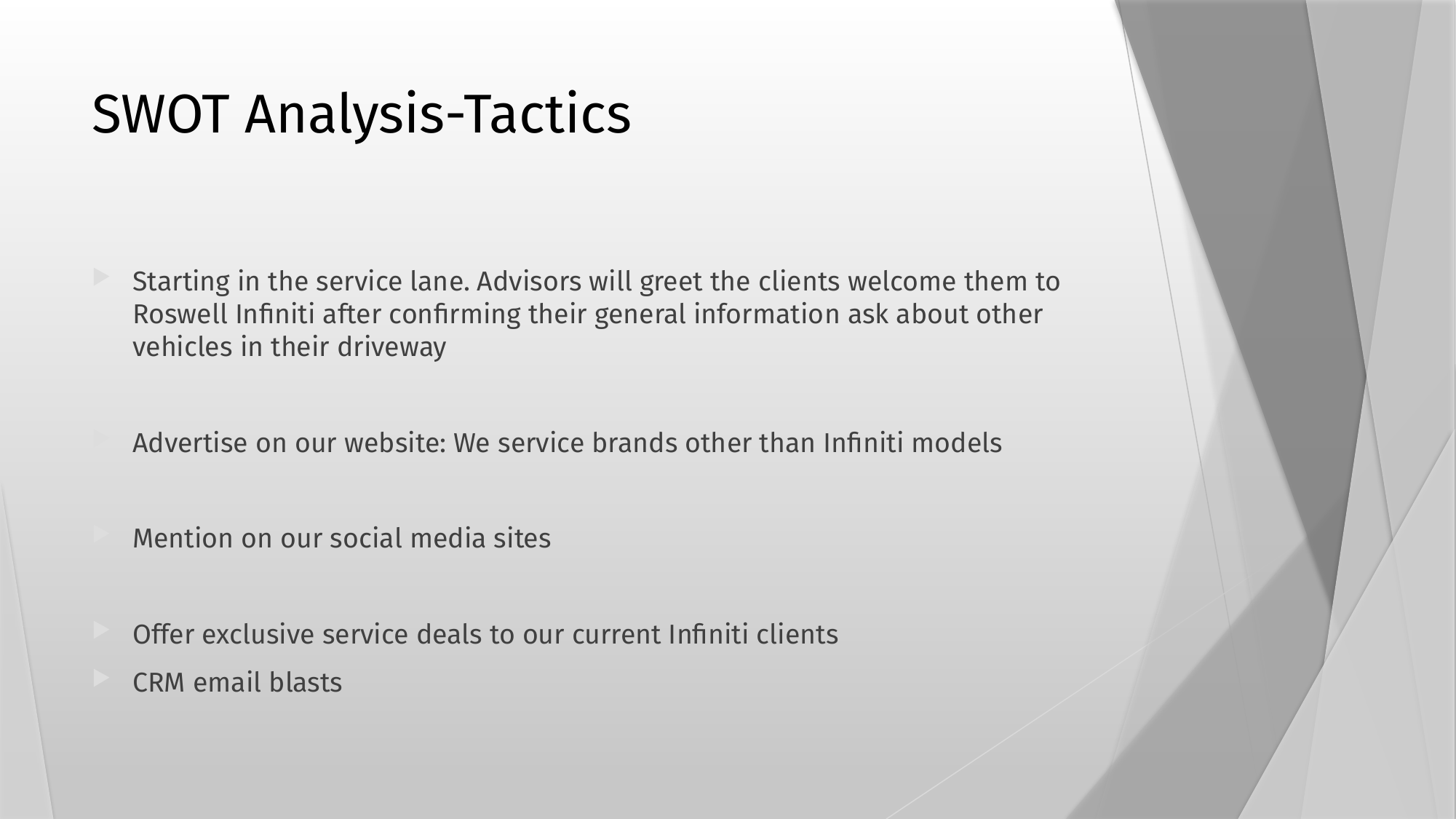

# SWOT Analysis-Tactics
Starting in the service lane. Advisors will greet the clients welcome them to  Roswell Infiniti after confirming their general information ask about other vehicles in their driveway

Advertise on our website: We service brands other than Infiniti models

Mention on our social media sites

Offer exclusive service deals to our current Infiniti clients
CRM email blasts